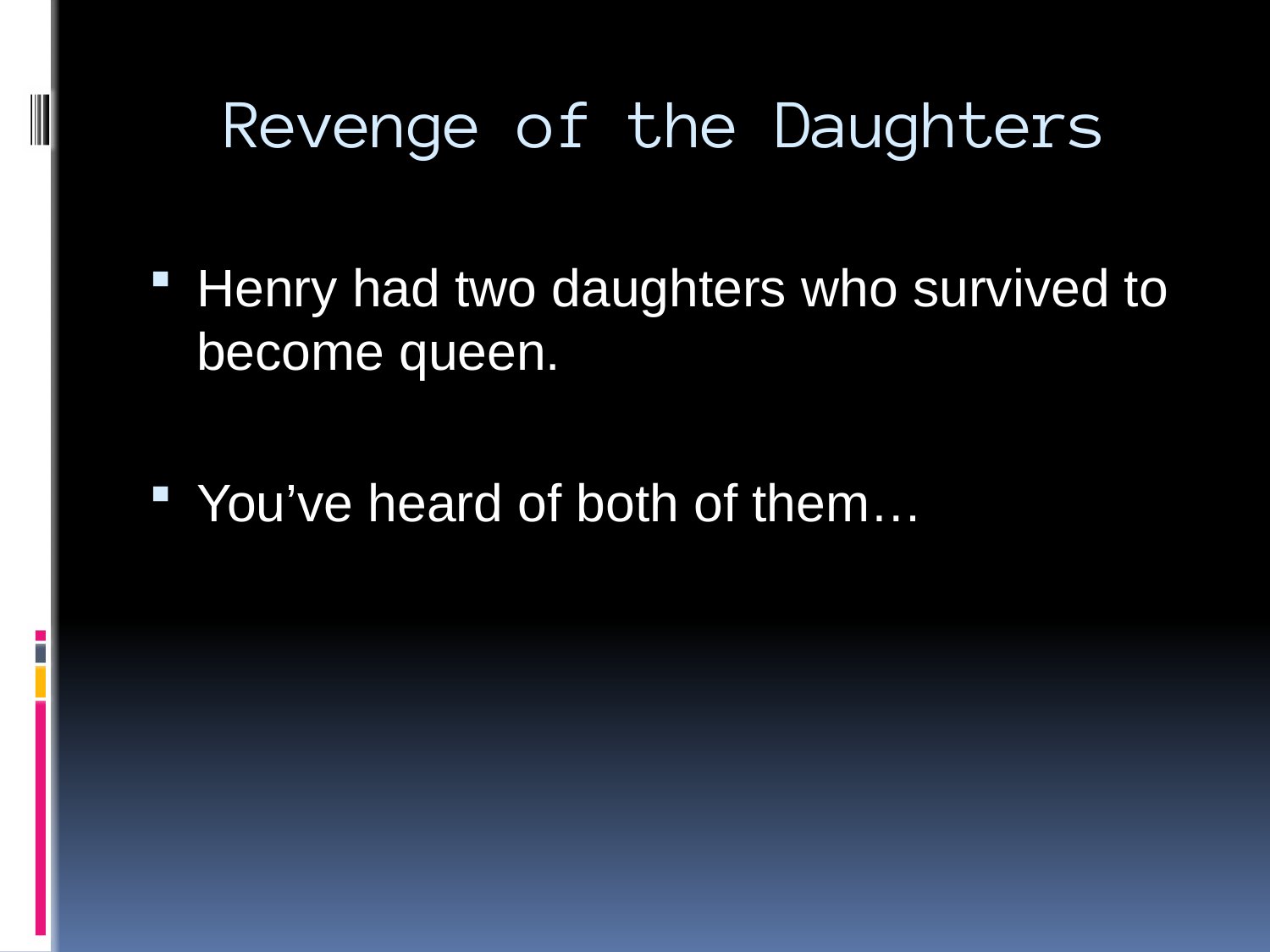

# Revenge of the Daughters
Henry had two daughters who survived to become queen.

You’ve heard of both of them…